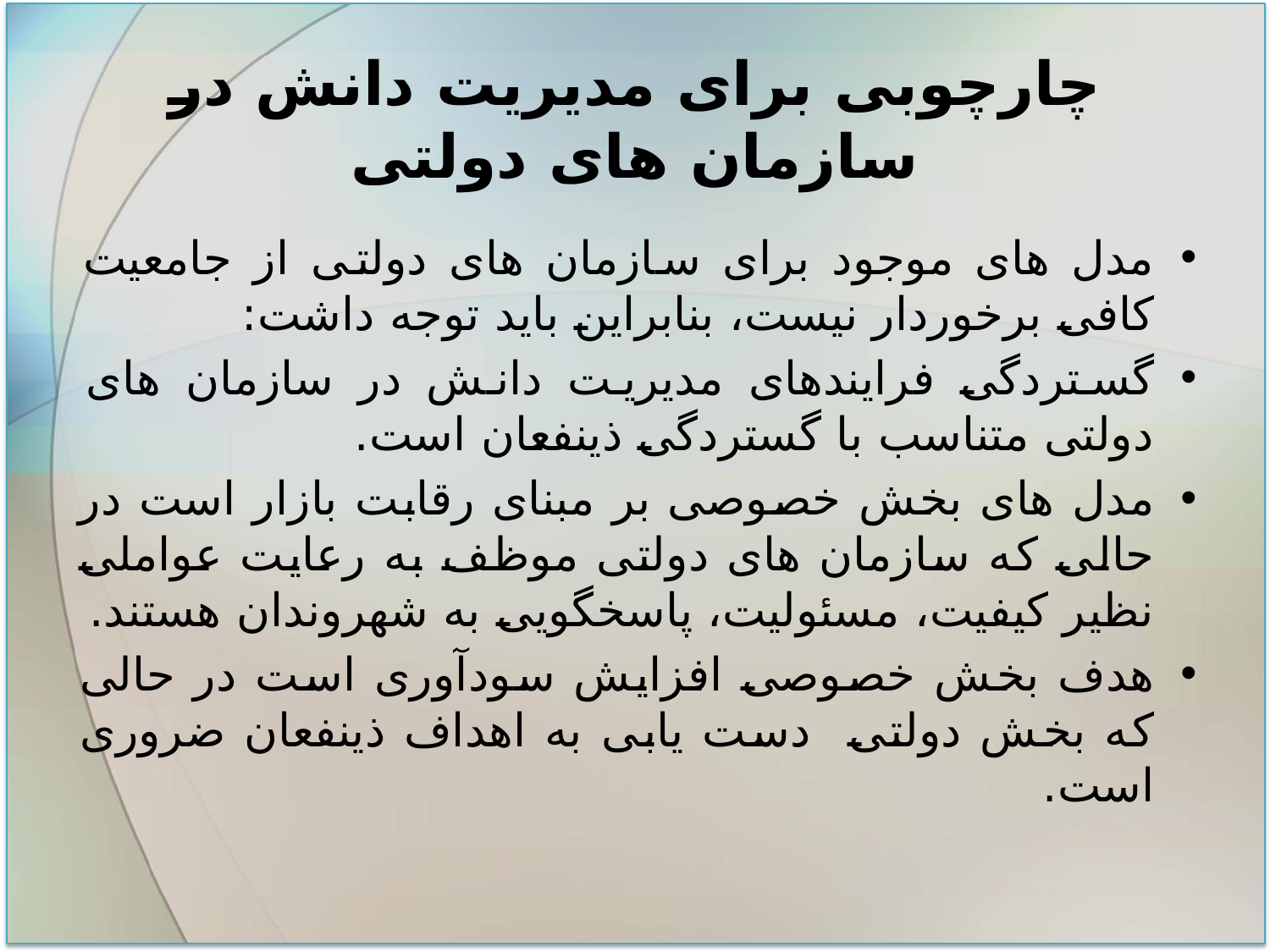

# چارچوبی برای مدیریت دانش در سازمان های دولتی
مدل های موجود برای سازمان های دولتی از جامعیت کافی برخوردار نیست، بنابراین باید توجه داشت:
گستردگی فرایندهای مدیریت دانش در سازمان های دولتی متناسب با گستردگی ذینفعان است.
مدل های بخش خصوصی بر مبنای رقابت بازار است در حالی که سازمان های دولتی موظف به رعایت عواملی نظیر کیفیت، مسئولیت، پاسخگویی به شهروندان هستند.
هدف بخش خصوصی افزایش سودآوری است در حالی که بخش دولتی  دست یابی به اهداف ذینفعان ضروری است.